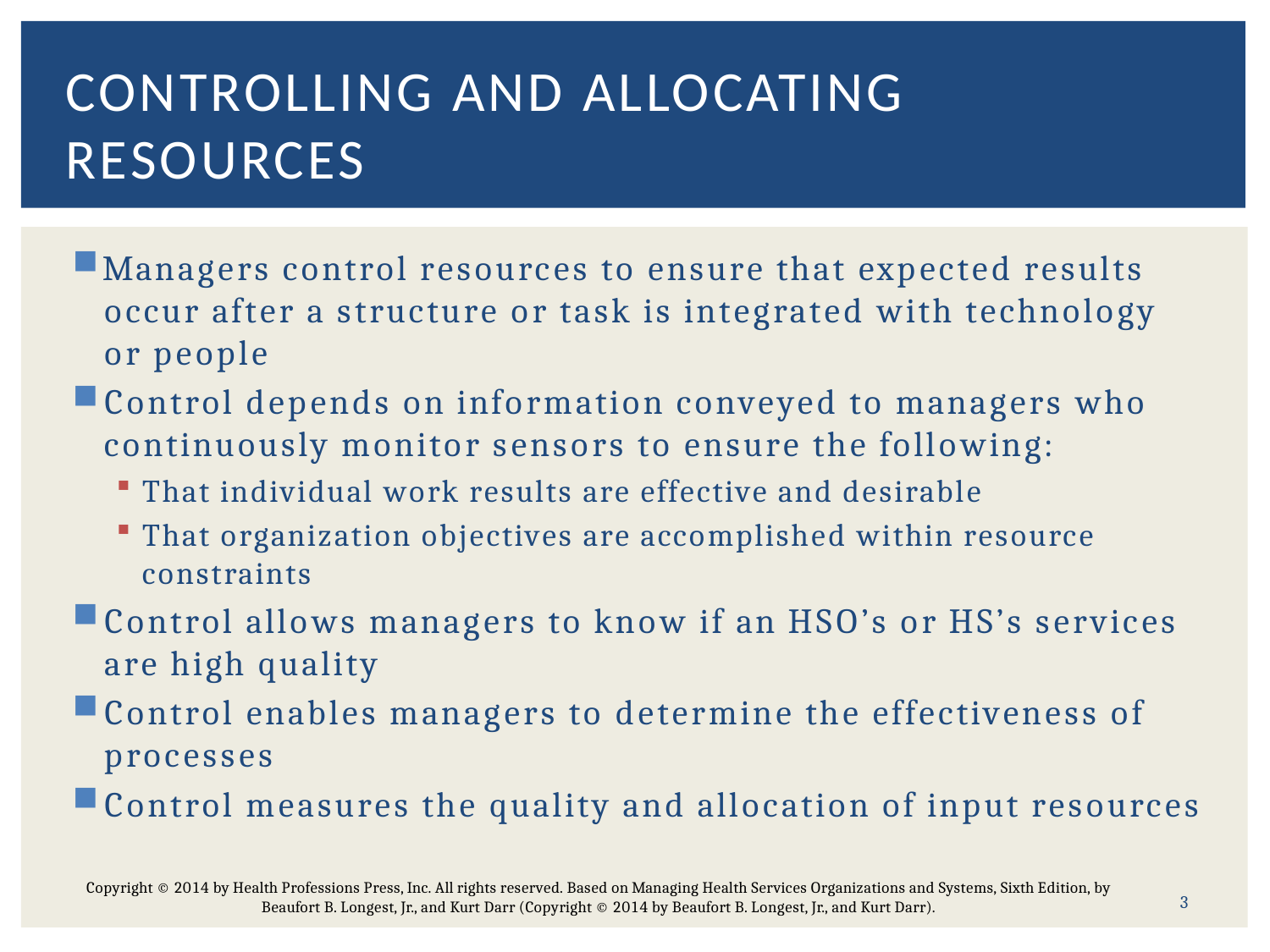

# Controlling and Allocating resources
Managers control resources to ensure that expected results occur after a structure or task is integrated with technology or people
Control depends on information conveyed to managers who continuously monitor sensors to ensure the following:
That individual work results are effective and desirable
That organization objectives are accomplished within resource constraints
Control allows managers to know if an HSO’s or HS’s services are high quality
Control enables managers to determine the effectiveness of processes
Control measures the quality and allocation of input resources

3